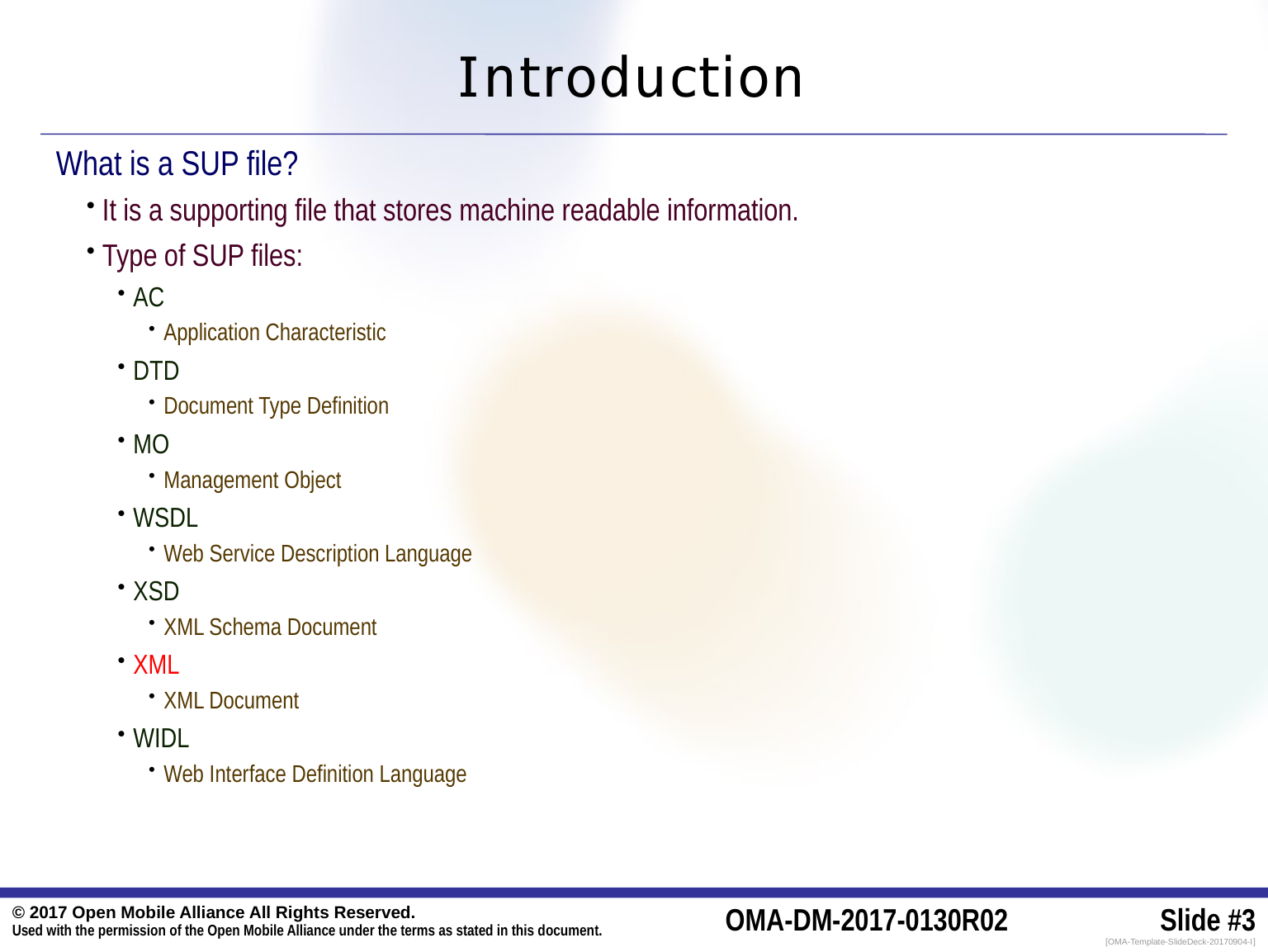

# Introduction
What is a SUP file?
It is a supporting file that stores machine readable information.
Type of SUP files:
AC
Application Characteristic
DTD
Document Type Definition
MO
Management Object
WSDL
Web Service Description Language
XSD
XML Schema Document
XML
XML Document
WIDL
Web Interface Definition Language